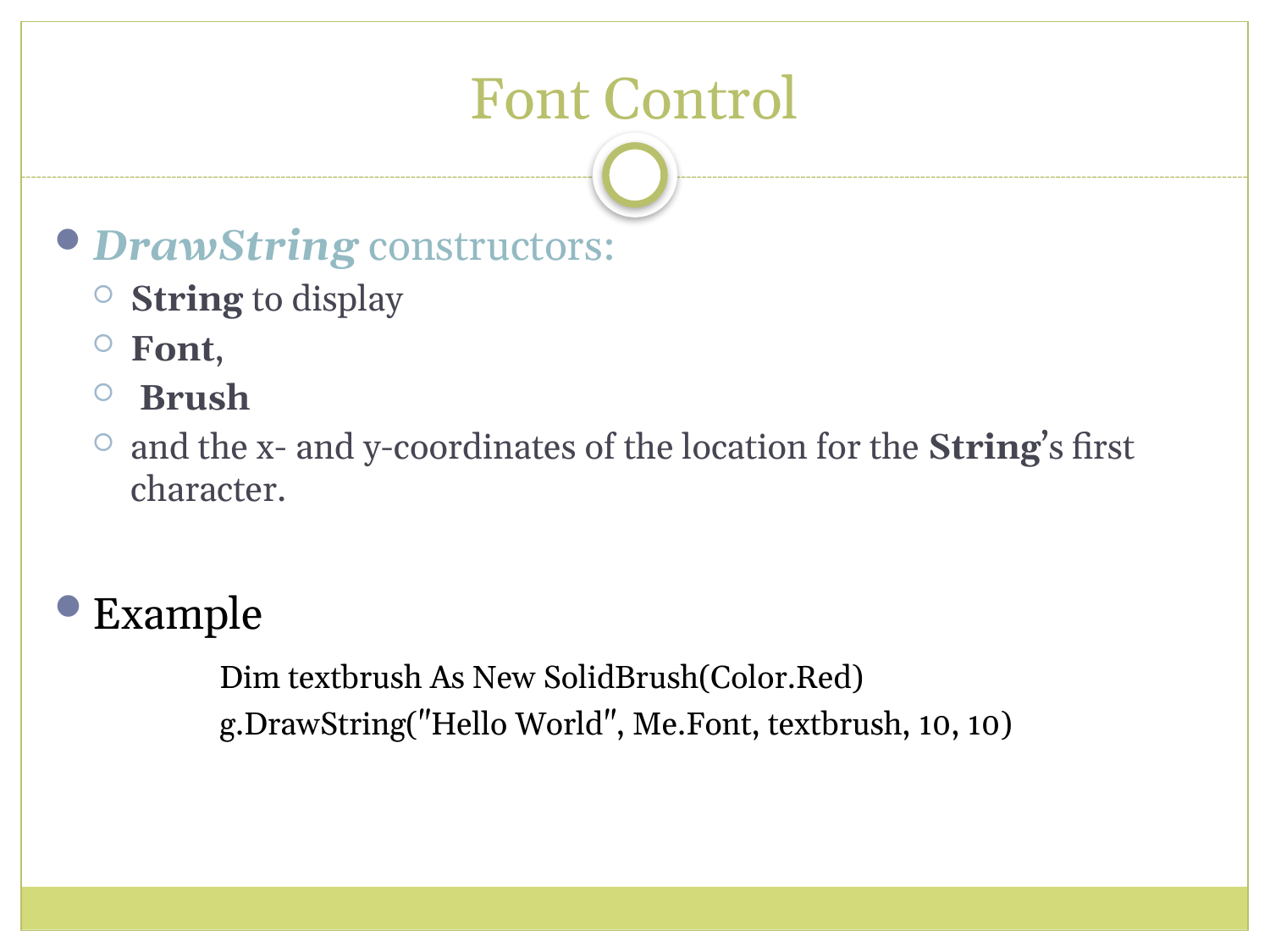

# Font Control
DrawString constructors:
String to display
Font,
 Brush
and the x- and y-coordinates of the location for the String’s first character.

Example
		Dim textbrush As New SolidBrush(Color.Red)
        	g.DrawString("Hello World", Me.Font, textbrush, 10, 10)